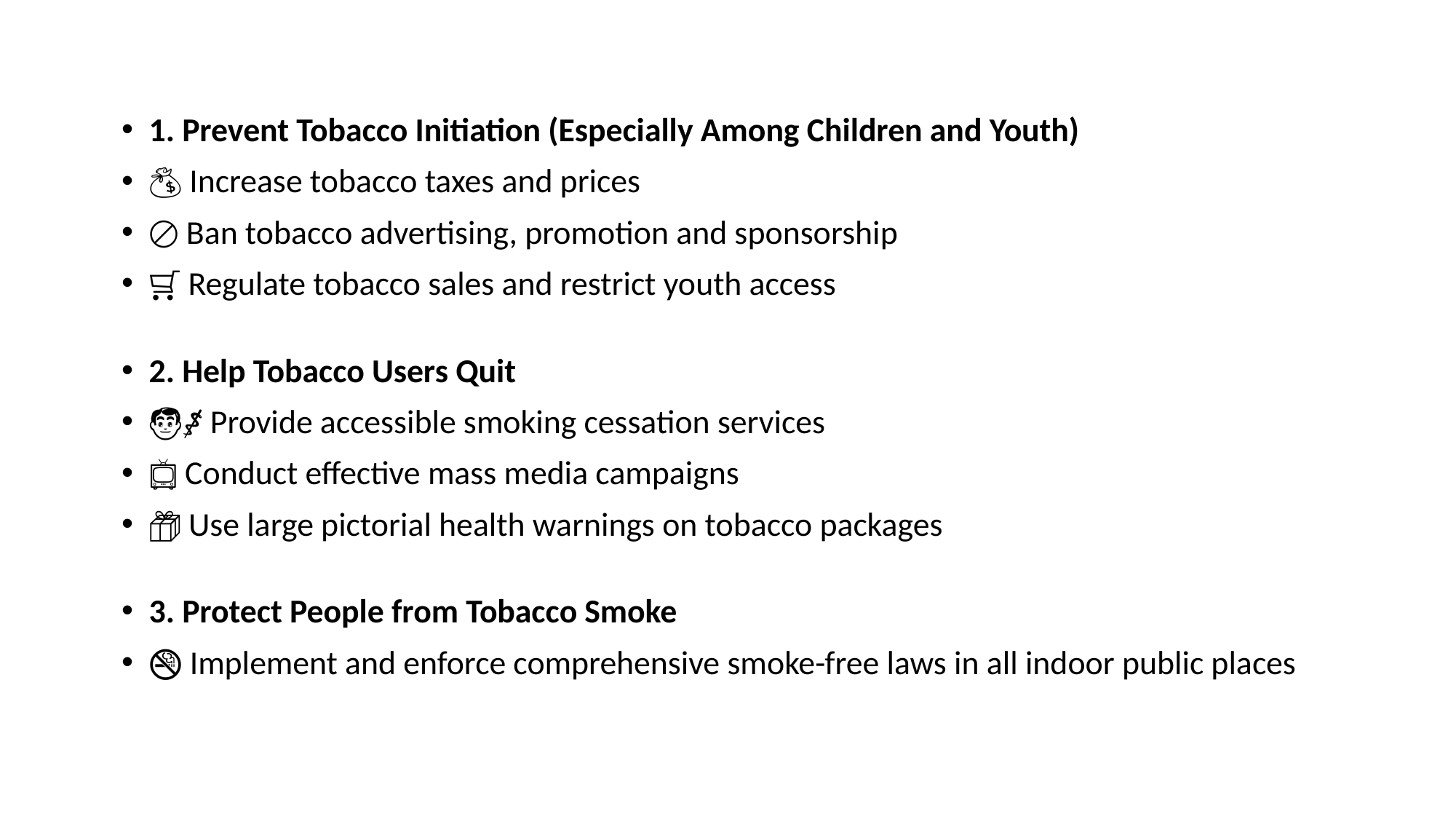

1. Prevent Tobacco Initiation (Especially Among Children and Youth)
💰 Increase tobacco taxes and prices
🚫 Ban tobacco advertising, promotion and sponsorship
🛒 Regulate tobacco sales and restrict youth access
2. Help Tobacco Users Quit
👨‍⚕️ Provide accessible smoking cessation services
📺 Conduct effective mass media campaigns
📦 Use large pictorial health warnings on tobacco packages
3. Protect People from Tobacco Smoke
🚭 Implement and enforce comprehensive smoke-free laws in all indoor public places